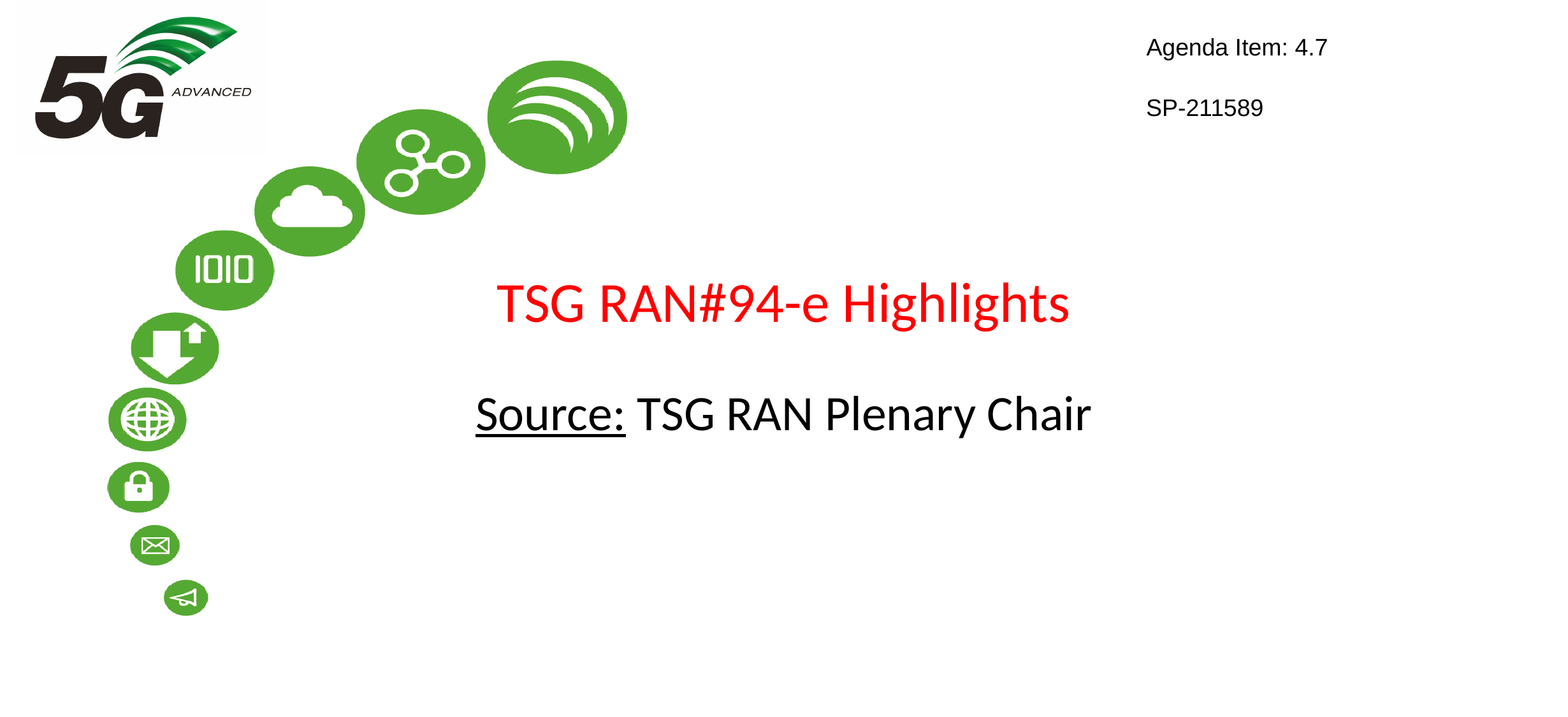

Agenda Item: 4.7
SP-211589
# TSG RAN#94-e Highlights
Source: TSG RAN Plenary Chair